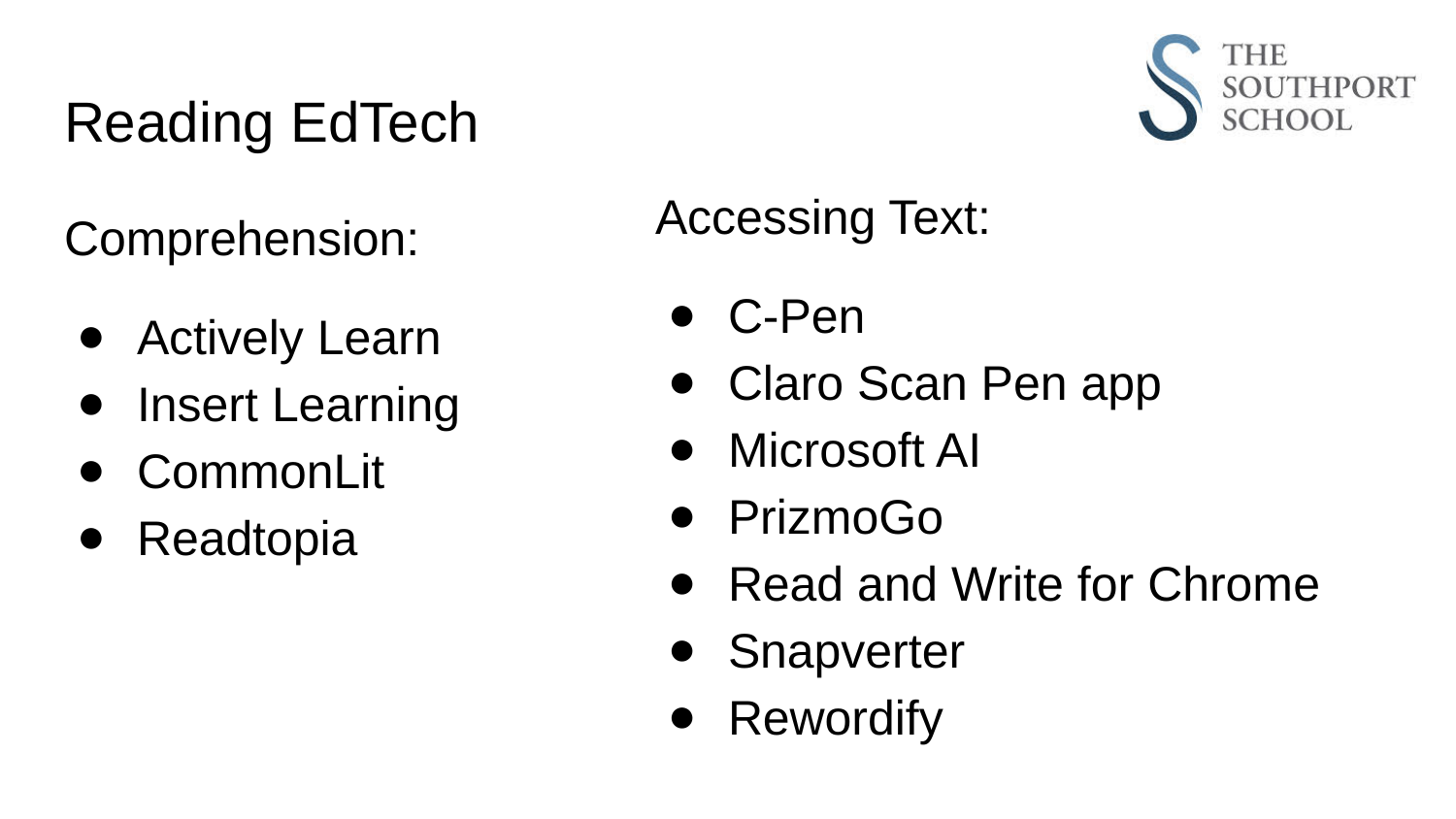

# Reading EdTech
Accessing Text:
C-Pen
Claro Scan Pen app
Microsoft AI
PrizmoGo
Read and Write for Chrome
Snapverter
Rewordify
Comprehension:
Actively Learn
Insert Learning
CommonLit
Readtopia